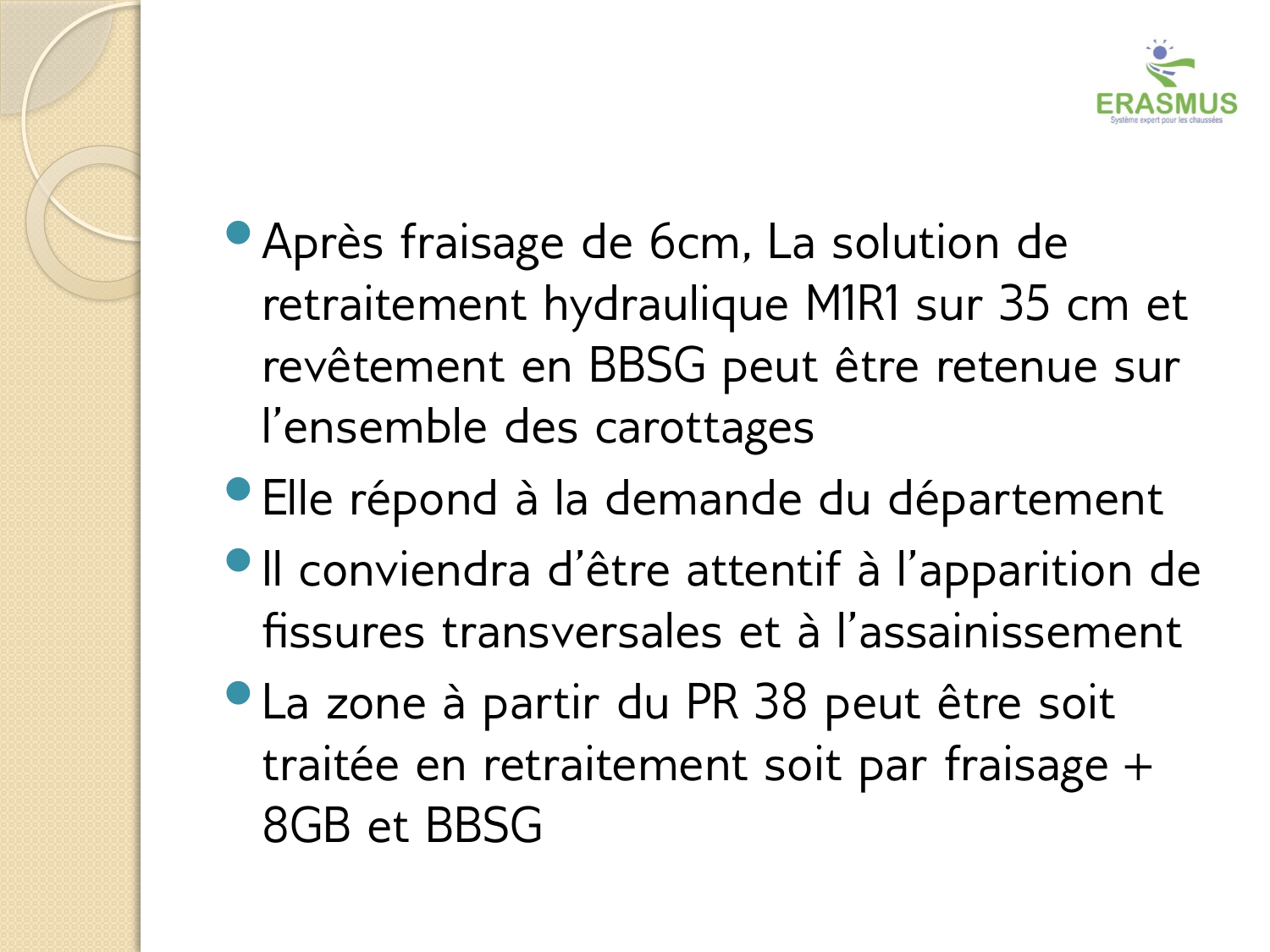

#
Après fraisage de 6cm, La solution de retraitement hydraulique M1R1 sur 35 cm et revêtement en BBSG peut être retenue sur l’ensemble des carottages
Elle répond à la demande du département
Il conviendra d’être attentif à l’apparition de fissures transversales et à l’assainissement
La zone à partir du PR 38 peut être soit traitée en retraitement soit par fraisage + 8GB et BBSG